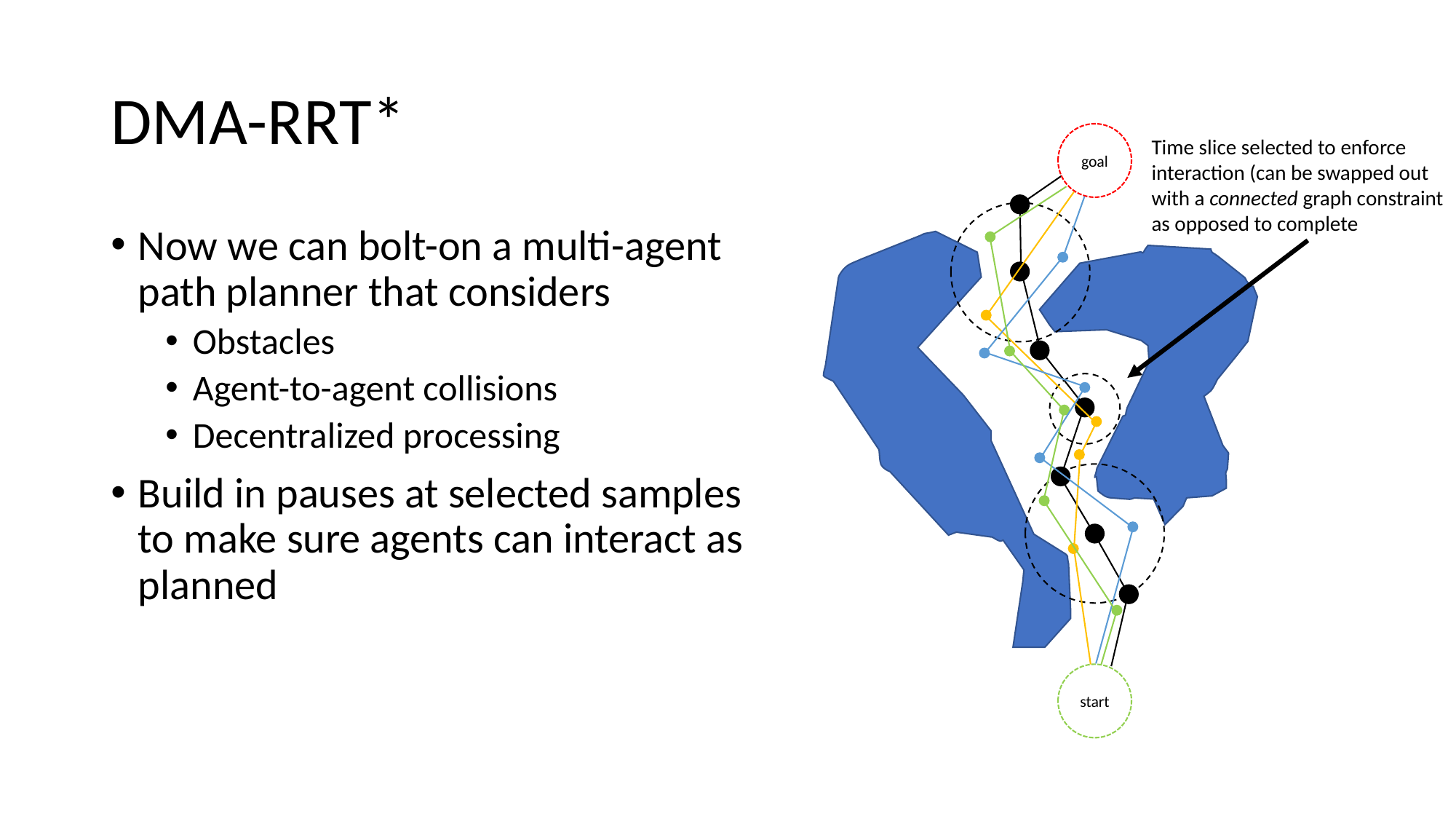

# DMA-RRT*
goal

start
Time slice selected to enforce interaction (can be swapped out with a connected graph constraint as opposed to complete

Now we can bolt-on a multi-agent path planner that considers
Obstacles
Agent-to-agent collisions
Decentralized processing
Build in pauses at selected samples to make sure agents can interact as planned